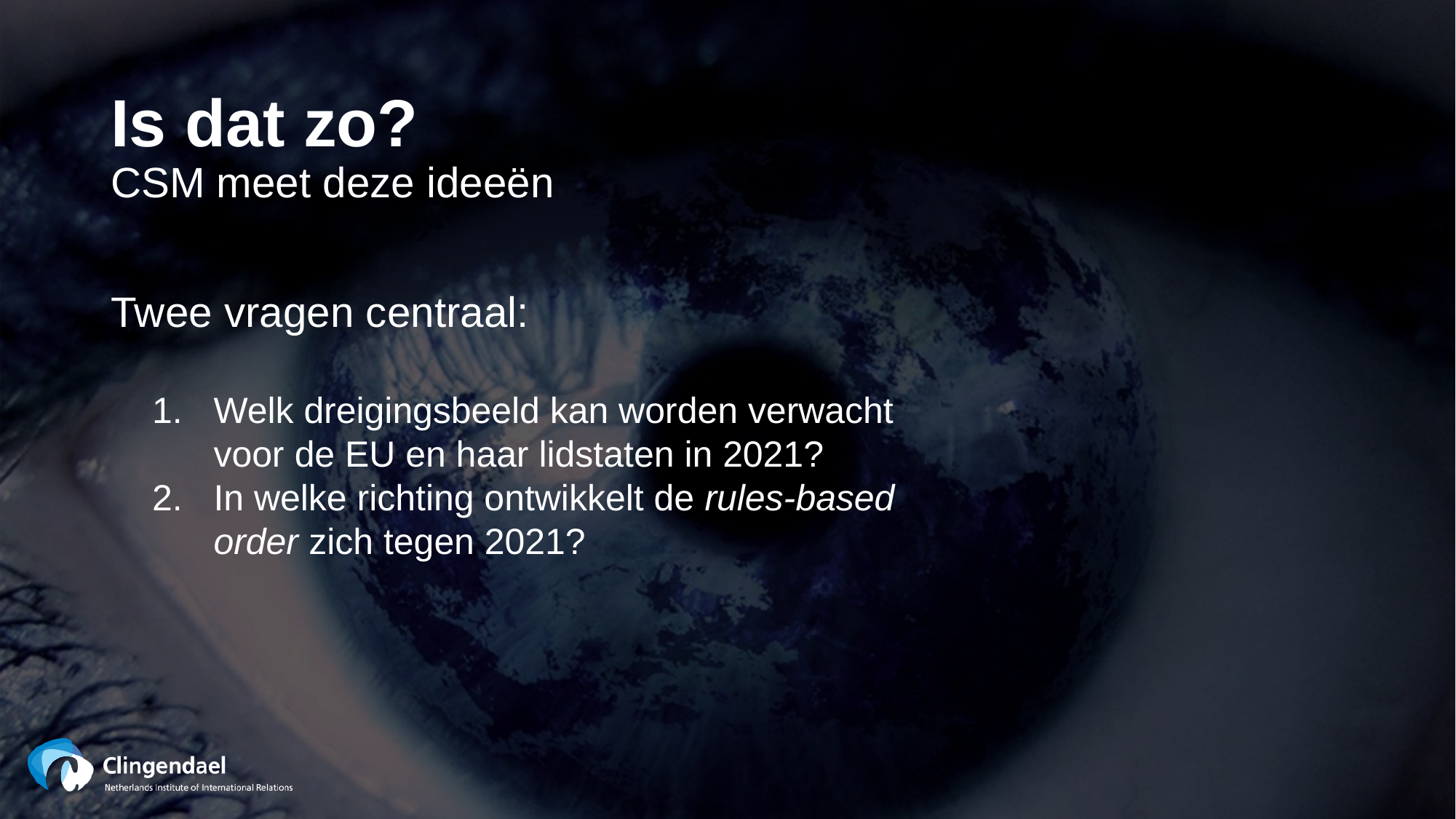

# Is dat zo? CSM meet deze ideeën
Twee vragen centraal:
Welk dreigingsbeeld kan worden verwacht voor de EU en haar lidstaten in 2021?
In welke richting ontwikkelt de rules-based order zich tegen 2021?